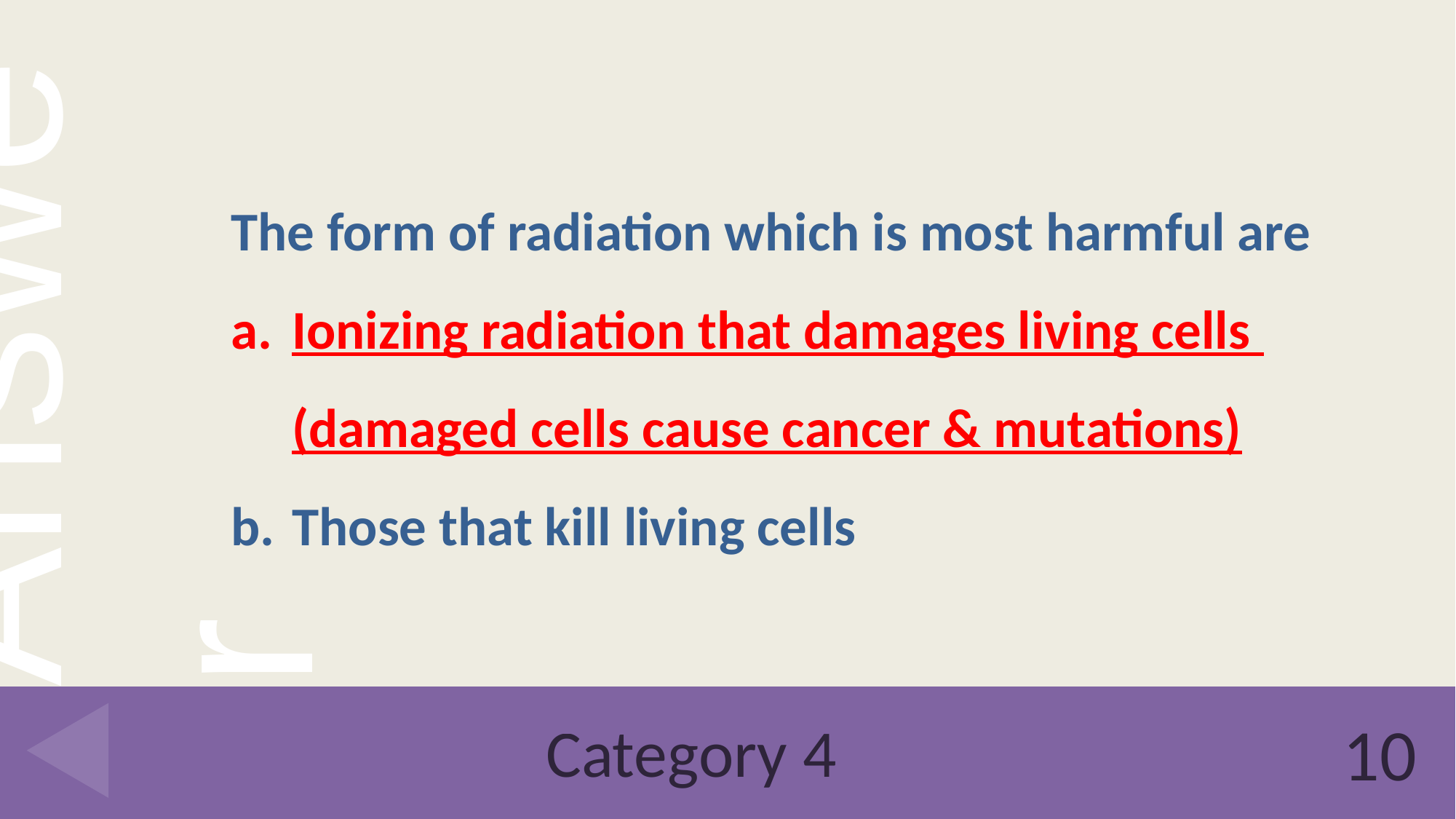

The form of radiation which is most harmful are
Ionizing radiation that damages living cells  (damaged cells cause cancer & mutations)
Those that kill living cells
# Category 4
10